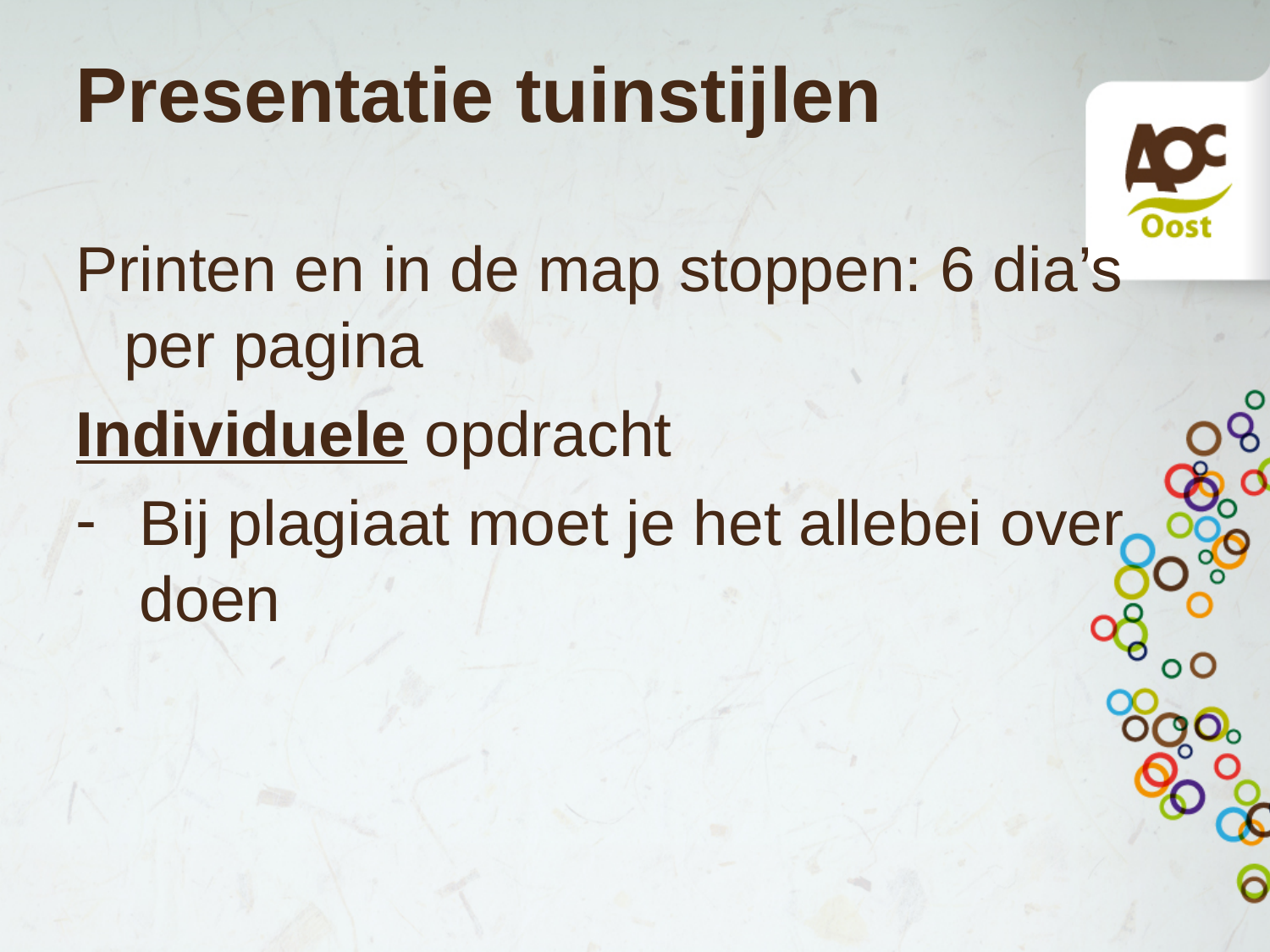

# Presentatie tuinstijlen
Printen en in de map stoppen: 6 dia’s per pagina
Individuele opdracht
Bij plagiaat moet je het allebei over doen